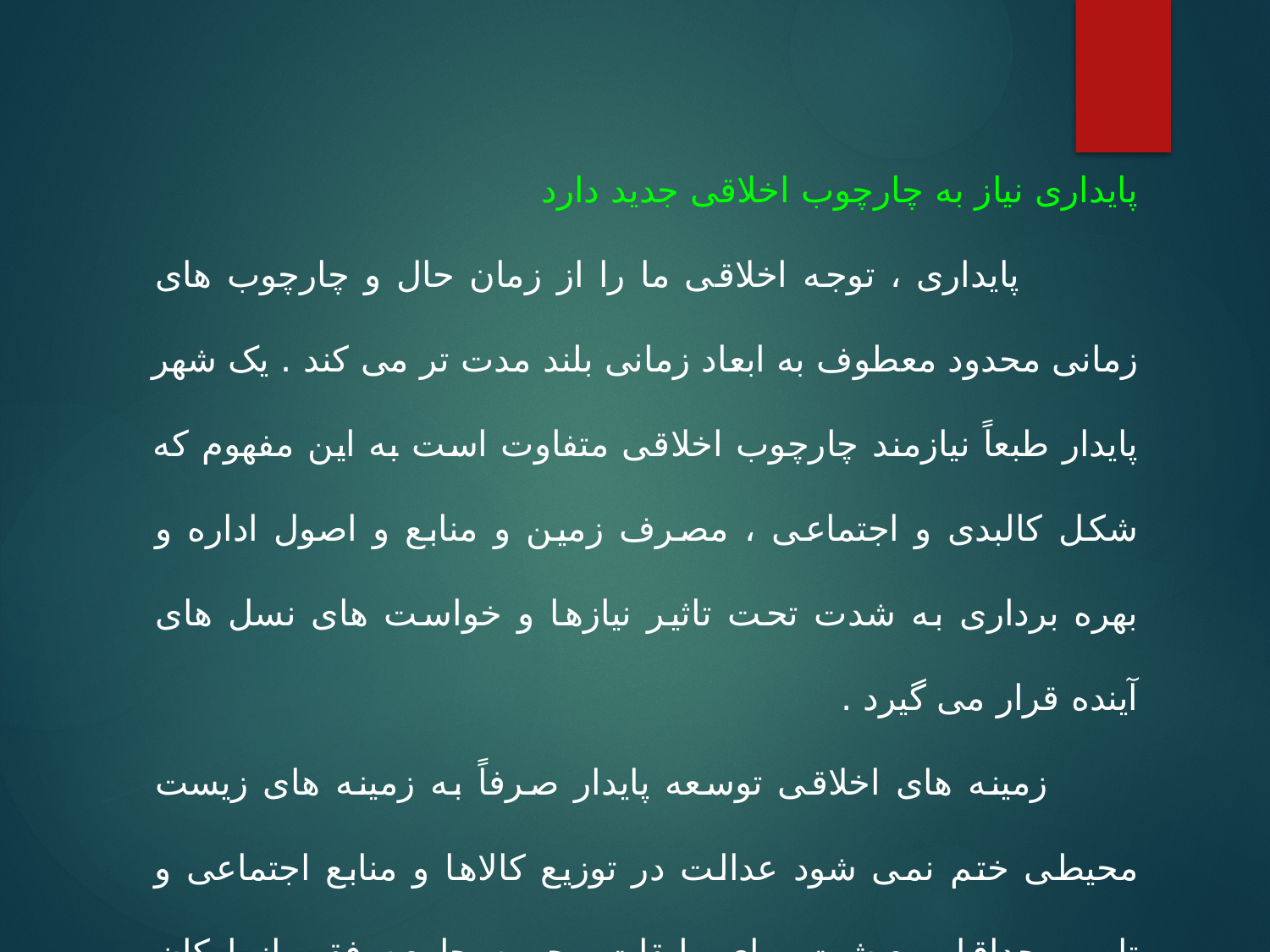

پایداری نیاز به چارچوب اخلاقی جدید دارد
        پایداری ، توجه اخلاقی ما را از زمان حال و چارچوب های زمانی محدود معطوف به ابعاد زمانی بلند مدت تر می کند . یک شهر پایدار طبعاً نیازمند چارچوب اخلاقی متفاوت است به این مفهوم که شکل کالبدی و اجتماعی ، مصرف زمین و منابع و اصول اداره و بهره برداری به شدت تحت تاثیر نیازها و خواست های نسل های آینده قرار می گیرد .
      زمینه های اخلاقی توسعه پایدار صرفاً به زمینه های زیست محیطی ختم نمی شود عدالت در توزیع کالاها و منابع اجتماعی و تامین حداقل معیشت برای طبقات محروم جامعه فقیر از ارکان اصلی آن هستند. تحقق اخلاق زیست محیطی از طریق آموزش و همچنین حمایت همه جانبه توسط برنامه ریزان امکان پذیر است .